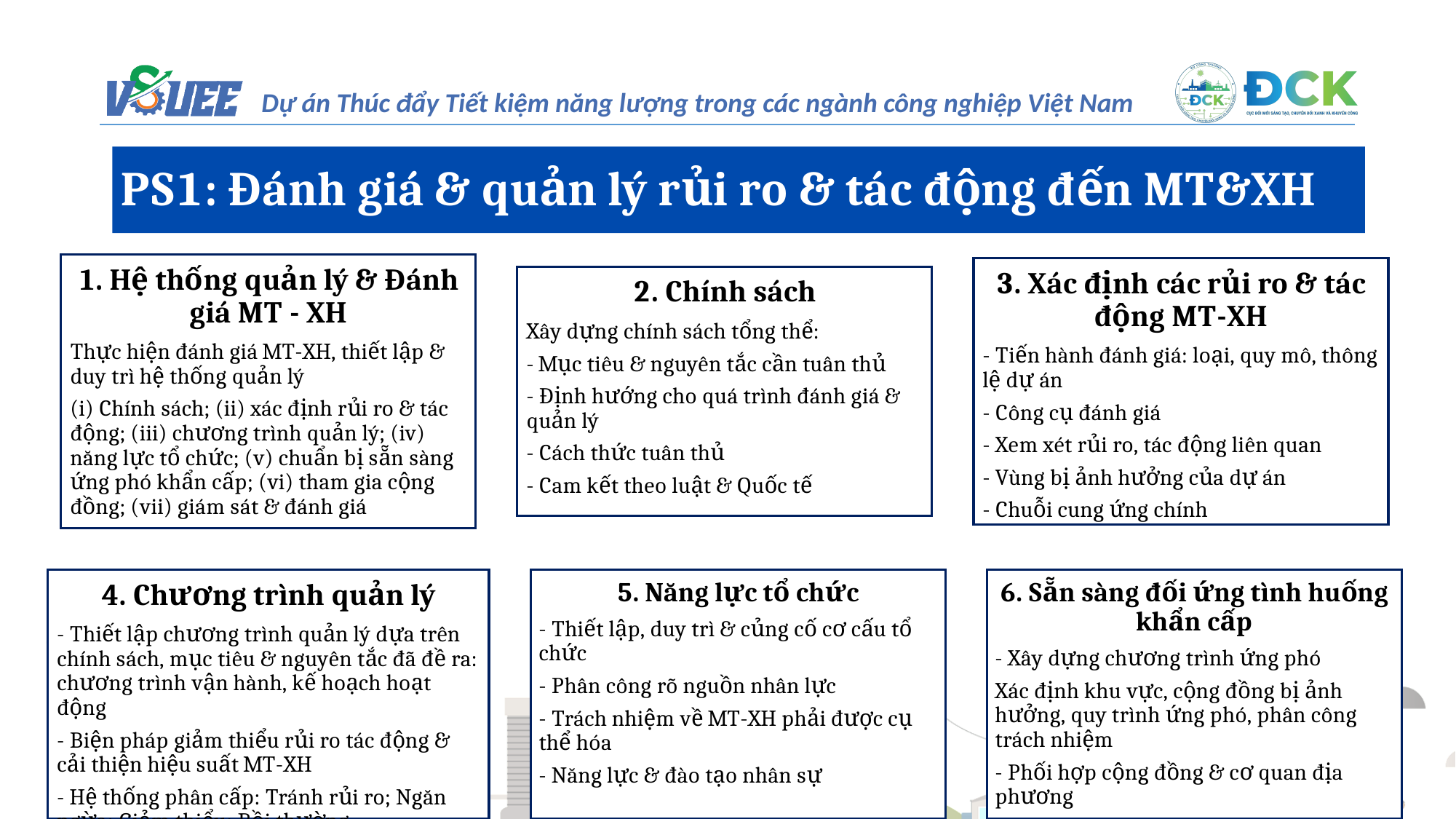

PS1: Đánh giá & quản lý rủi ro & tác động đến MT&XH

1. Hệ thống quản lý & Đánh giá MT - XH
Thực hiện đánh giá MT-XH, thiết lập & duy trì hệ thống quản lý
(i) Chính sách; (ii) xác định rủi ro & tác động; (iii) chương trình quản lý; (iv) năng lực tổ chức; (v) chuẩn bị sẵn sàng ứng phó khẩn cấp; (vi) tham gia cộng đồng; (vii) giám sát & đánh giá

3. Xác định các rủi ro & tác động MT-XH
- Tiến hành đánh giá: loại, quy mô, thông lệ dự án
- Công cụ đánh giá
- Xem xét rủi ro, tác động liên quan
- Vùng bị ảnh hưởng của dự án
- Chuỗi cung ứng chính

2. Chính sách
Xây dựng chính sách tổng thể:
- Mục tiêu & nguyên tắc cần tuân thủ
- Định hướng cho quá trình đánh giá & quản lý
- Cách thức tuân thủ
- Cam kết theo luật & Quốc tế

4. Chương trình quản lý
- Thiết lập chương trình quản lý dựa trên chính sách, mục tiêu & nguyên tắc đã đề ra: chương trình vận hành, kế hoạch hoạt động
- Biện pháp giảm thiểu rủi ro tác động & cải thiện hiệu suất MT-XH
- Hệ thống phân cấp: Tránh rủi ro; Ngăn ngừa; Giảm thiểu; Bồi thường

5. Năng lực tổ chức
- Thiết lập, duy trì & củng cố cơ cấu tổ chức
- Phân công rõ nguồn nhân lực
- Trách nhiệm về MT-XH phải được cụ thể hóa
- Năng lực & đào tạo nhân sự

6. Sẵn sàng đối ứng tình huống khẩn cấp
- Xây dựng chương trình ứng phó
Xác định khu vực, cộng đồng bị ảnh hưởng, quy trình ứng phó, phân công trách nhiệm
- Phối hợp cộng đồng & cơ quan địa phương
16